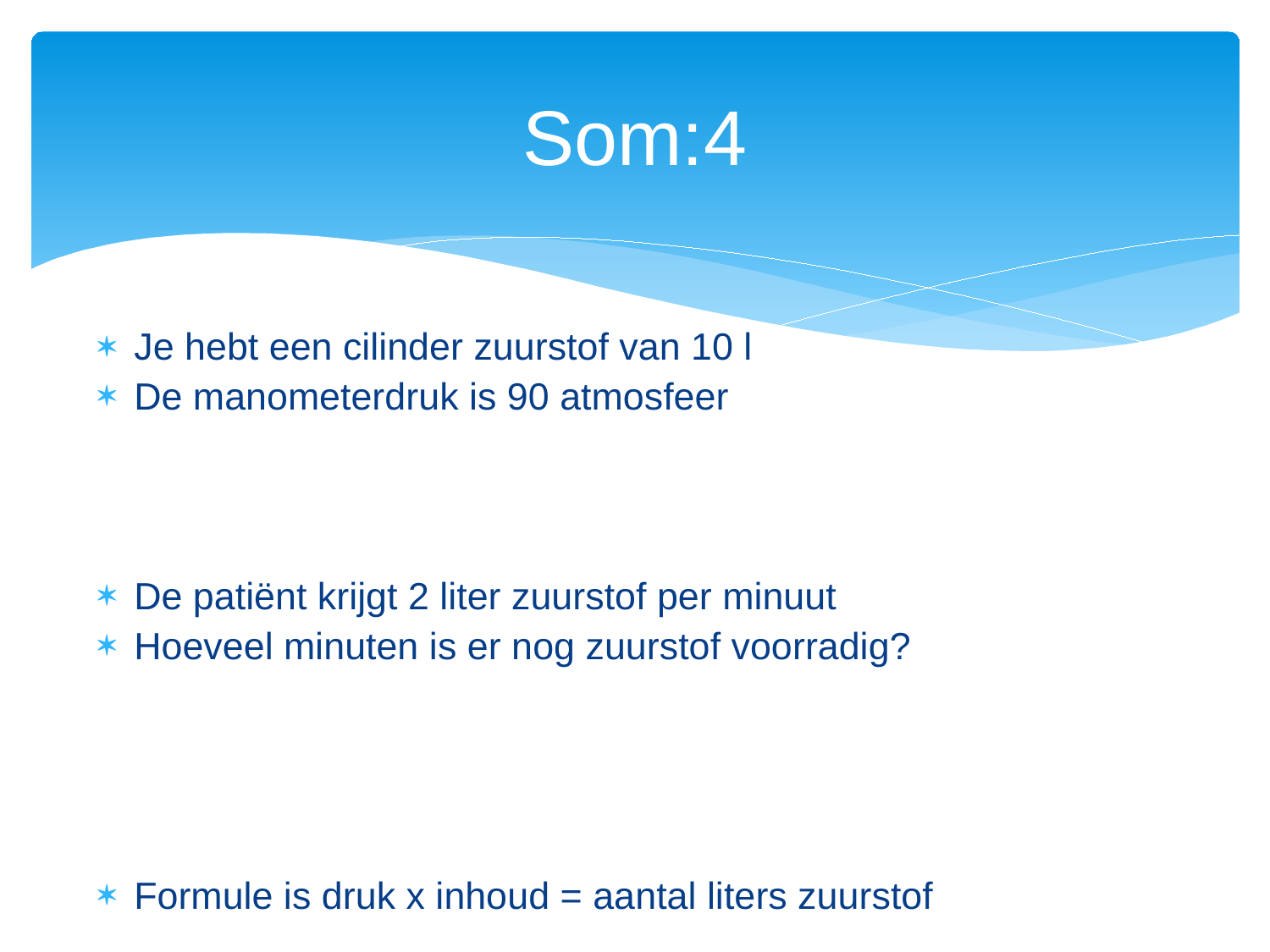

# Som:4

Je hebt een cilinder zuurstof van 10 l
De manometerdruk is 90 atmosfeer

De patiënt krijgt 2 liter zuurstof per minuut
Hoeveel minuten is er nog zuurstof voorradig?

Formule is druk x inhoud = aantal liters zuurstof